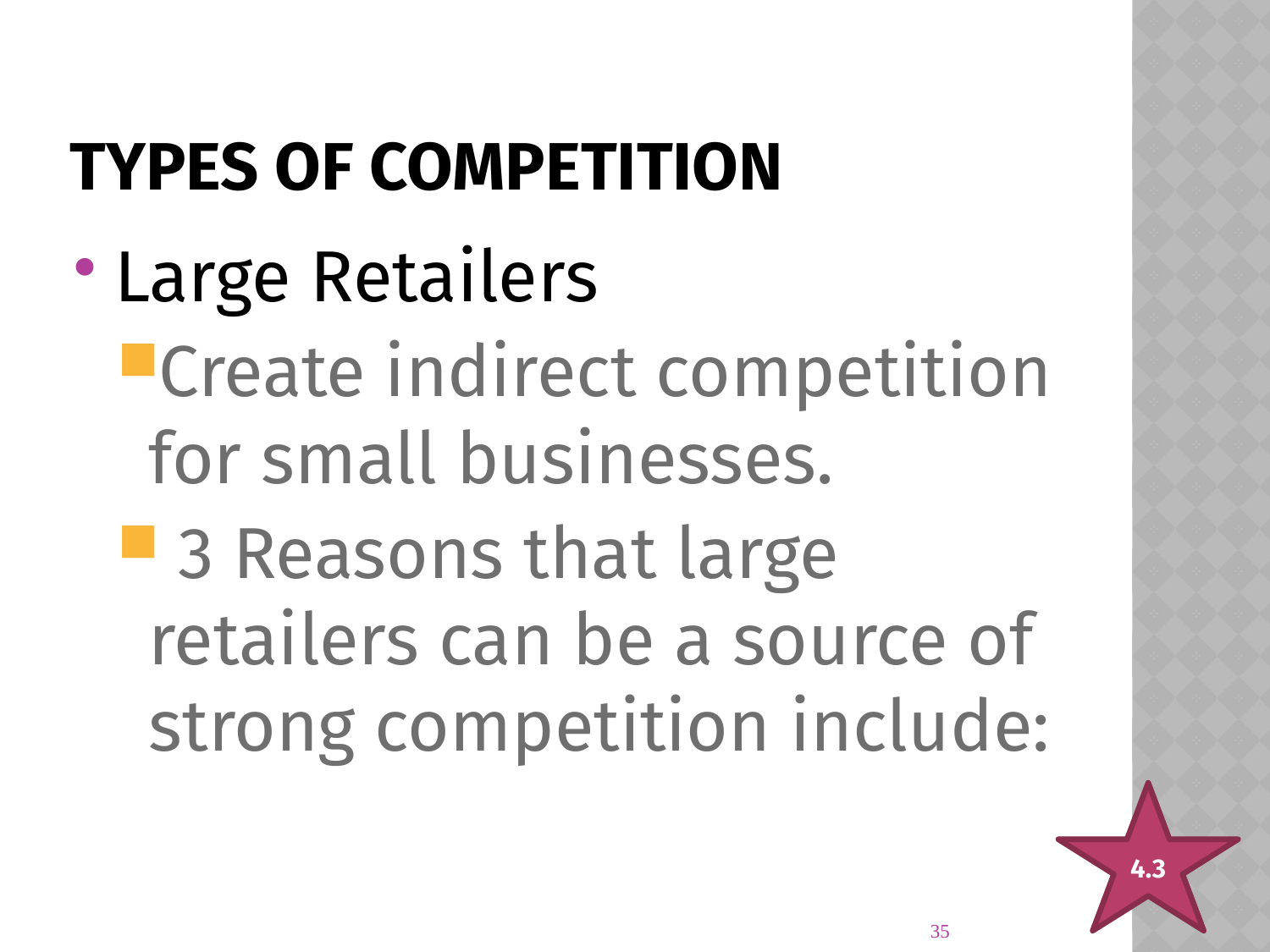

# Types of Competition
Large Retailers
Create indirect competition for small businesses.
 3 Reasons that large retailers can be a source of strong competition include:
4.3
35